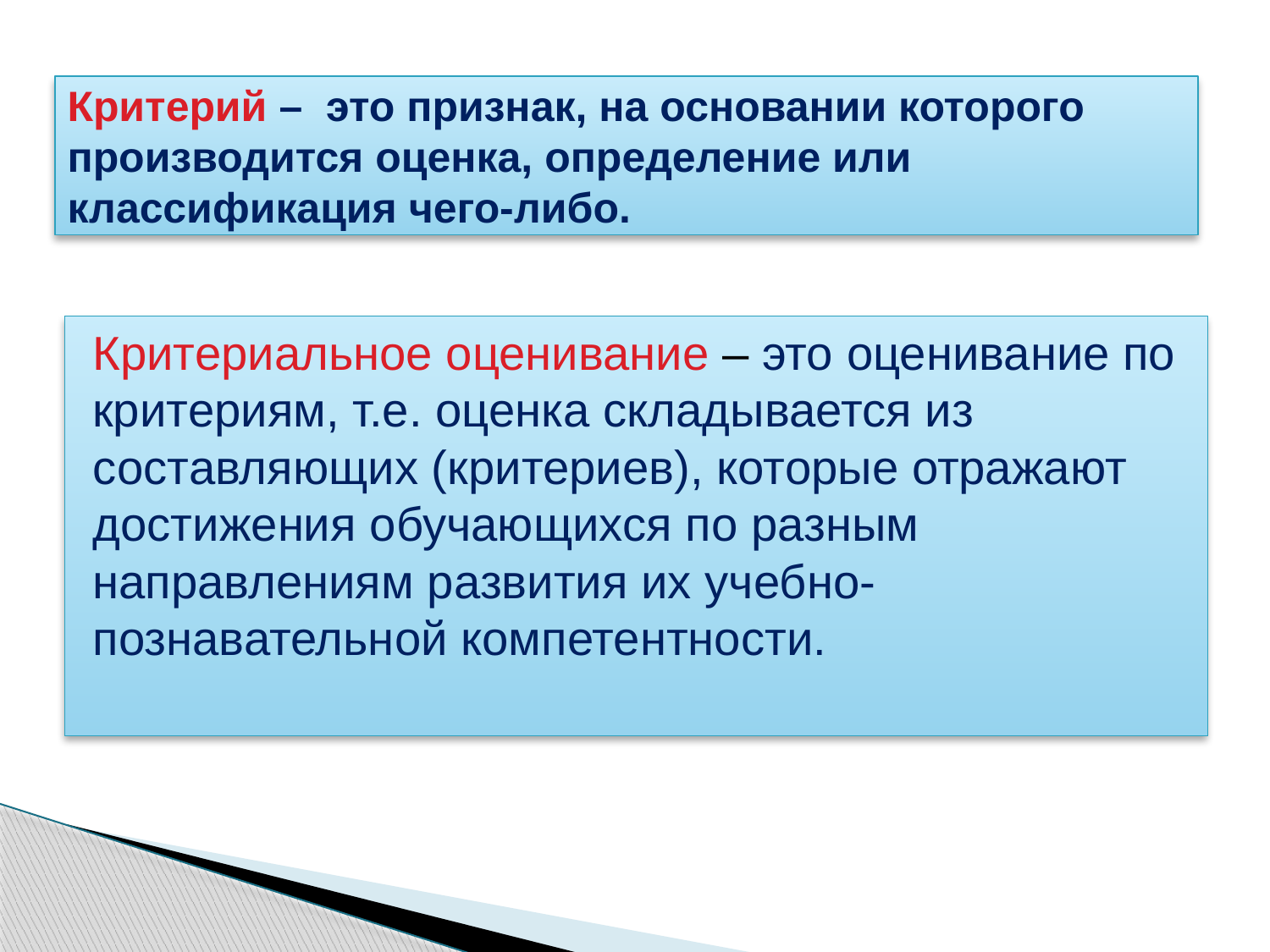

# Критерий –  это признак, на основании которого производится оценка, определение или классификация чего-либо.
Критериальное оценивание – это оценивание по критериям, т.е. оценка складывается из составляющих (критериев), которые отражают достижения обучающихся по разным направлениям развития их учебно-познавательной компетентности.